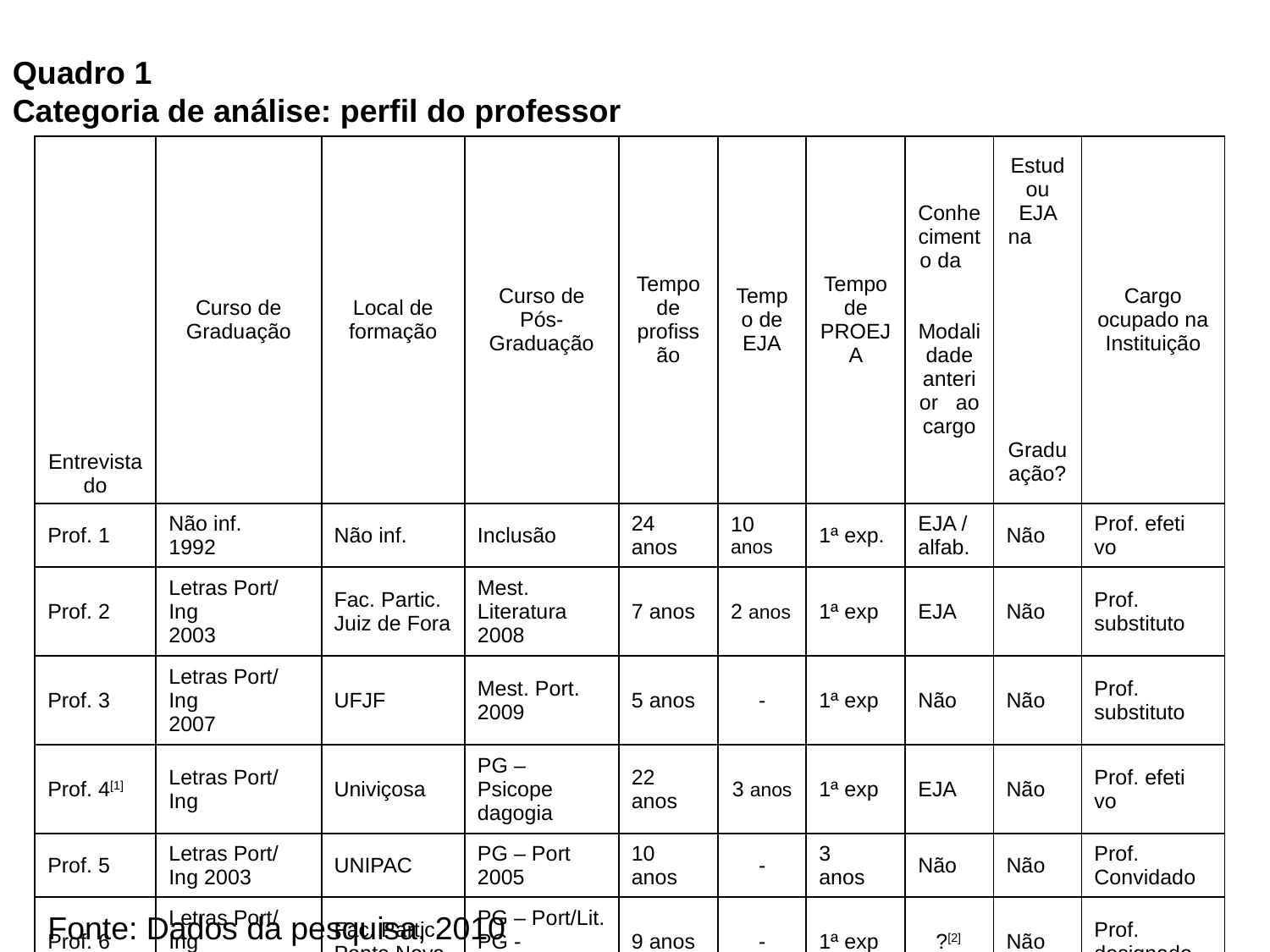

Quadro 1
Categoria de análise: perfil do professor

Quadro 1
Categoria de análise: perfil do professor
| Entrevistado | Curso de Graduação | Local de formação | Curso de Pós- Graduação | Tempo de profissão | Tempo de EJA | Tempo de PROEJA | Conhecimento da Modalidade anterior ao cargo | Estudou EJA na Graduação? | Cargo ocupado na Instituição |
| --- | --- | --- | --- | --- | --- | --- | --- | --- | --- |
| Prof. 1 | Não inf. 1992 | Não inf. | Inclusão | 24 anos | 10 anos | 1ª exp. | EJA / alfab. | Não | Prof. efeti vo |
| Prof. 2 | Letras Port/ Ing 2003 | Fac. Partic. Juiz de Fora | Mest. Literatura 2008 | 7 anos | 2 anos | 1ª exp | EJA | Não | Prof. substituto |
| Prof. 3 | Letras Port/ Ing 2007 | UFJF | Mest. Port. 2009 | 5 anos | - | 1ª exp | Não | Não | Prof. substituto |
| Prof. 4[1] | Letras Port/ Ing | Univiçosa | PG – Psicope dagogia | 22 anos | 3 anos | 1ª exp | EJA | Não | Prof. efeti vo |
| Prof. 5 | Letras Port/ Ing 2003 | UNIPAC | PG – Port 2005 | 10 anos | - | 3 anos | Não | Não | Prof. Convidado |
| Prof. 6 | Letras Port/ Ing 1999 | Fac. Partic. Ponte Nova | PG – Port/Lit. PG - Inspeção | 9 anos | - | 1ª exp | ?[2] | Não | Prof. designado |
| Prof. 7 | Letras Port/ Ing 2002 | UFV | Não fez | 5 anos | 5 anos | 1ª exp. | Sim | Não | Prof. efeti vo |
Fonte: Dados da pesquisa, 2010

Fonte: Dados da pesquisa, 2010

[1] Os dados relativos à experiência profissional do professor 4 com a modalidade EJA não foram considerados porque só ao final da entrevista é que ficou claro que o entrevistado não estava trabalhando com o PROEJA. Assim, não nos referiremos aos seus relatos de experiências anteriores com a EJA para discutir os dados coletados.
[2] A interrogação indica que não houve resposta para esta questão.